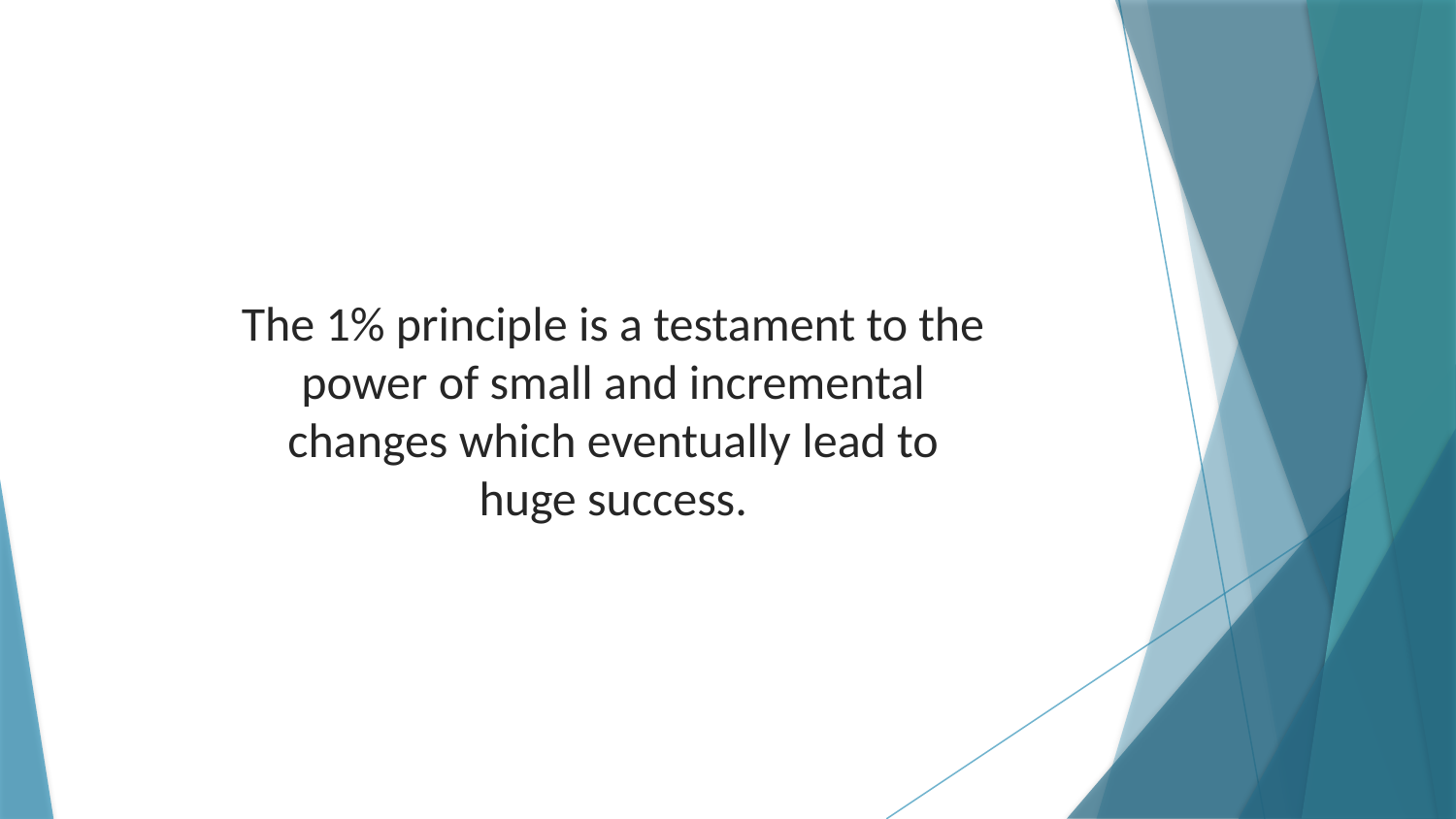

The 1% principle is a testament to the power of small and incremental changes which eventually lead to huge success.